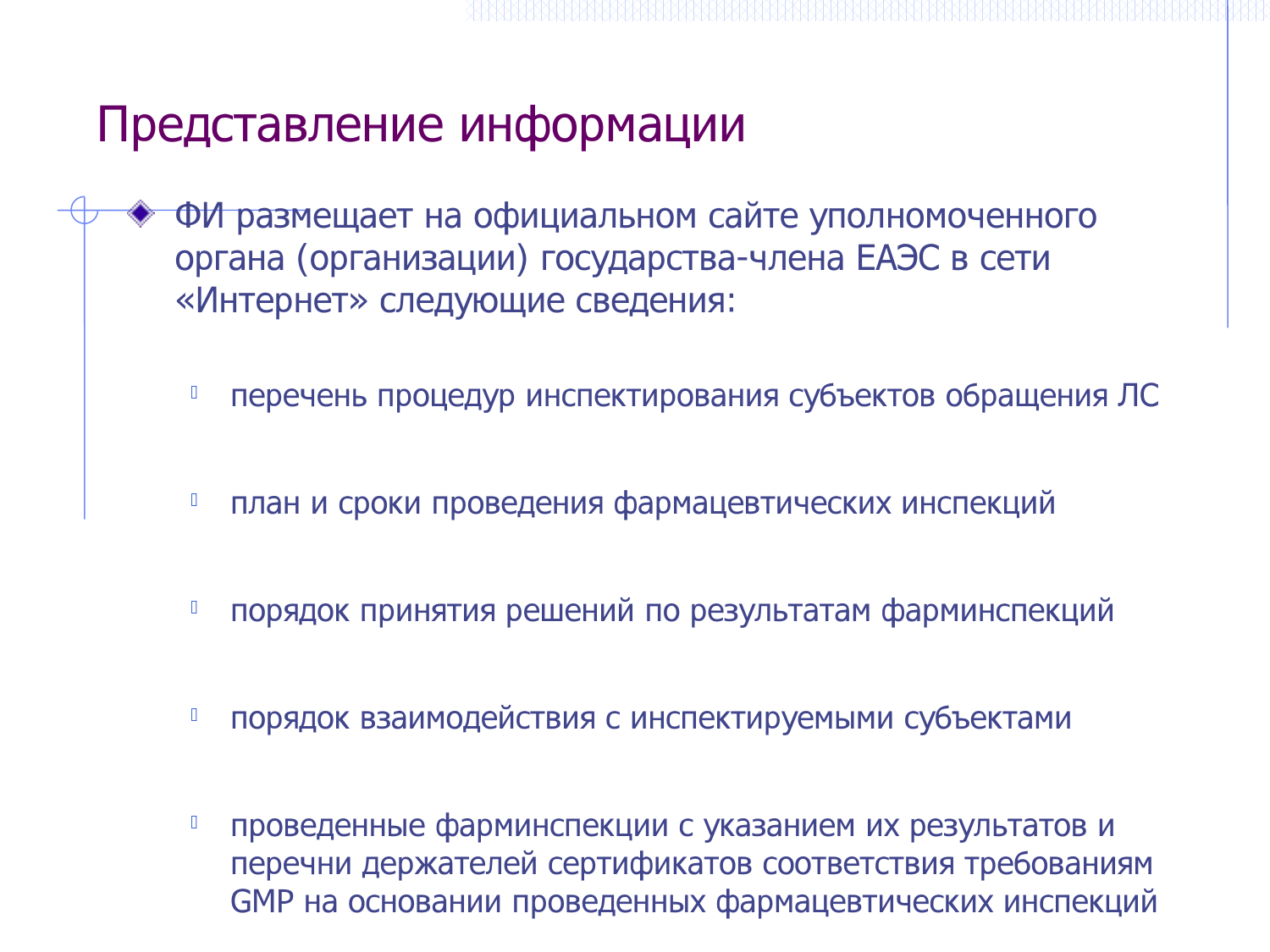

Представление информации
ФИ размещает на официальном сайте уполномоченного органа (организации) государства-члена ЕАЭС в сети «Интернет» следующие сведения:

перечень процедур инспектирования субъектов обращения ЛС

план и сроки проведения фармацевтических инспекций

порядок принятия решений по результатам фарминспекций

порядок взаимодействия с инспектируемыми субъектами

проведенные фарминспекции с указанием их результатов и перечни держателей сертификатов соответствия требованиям GMP на основании проведенных фармацевтических инспекций